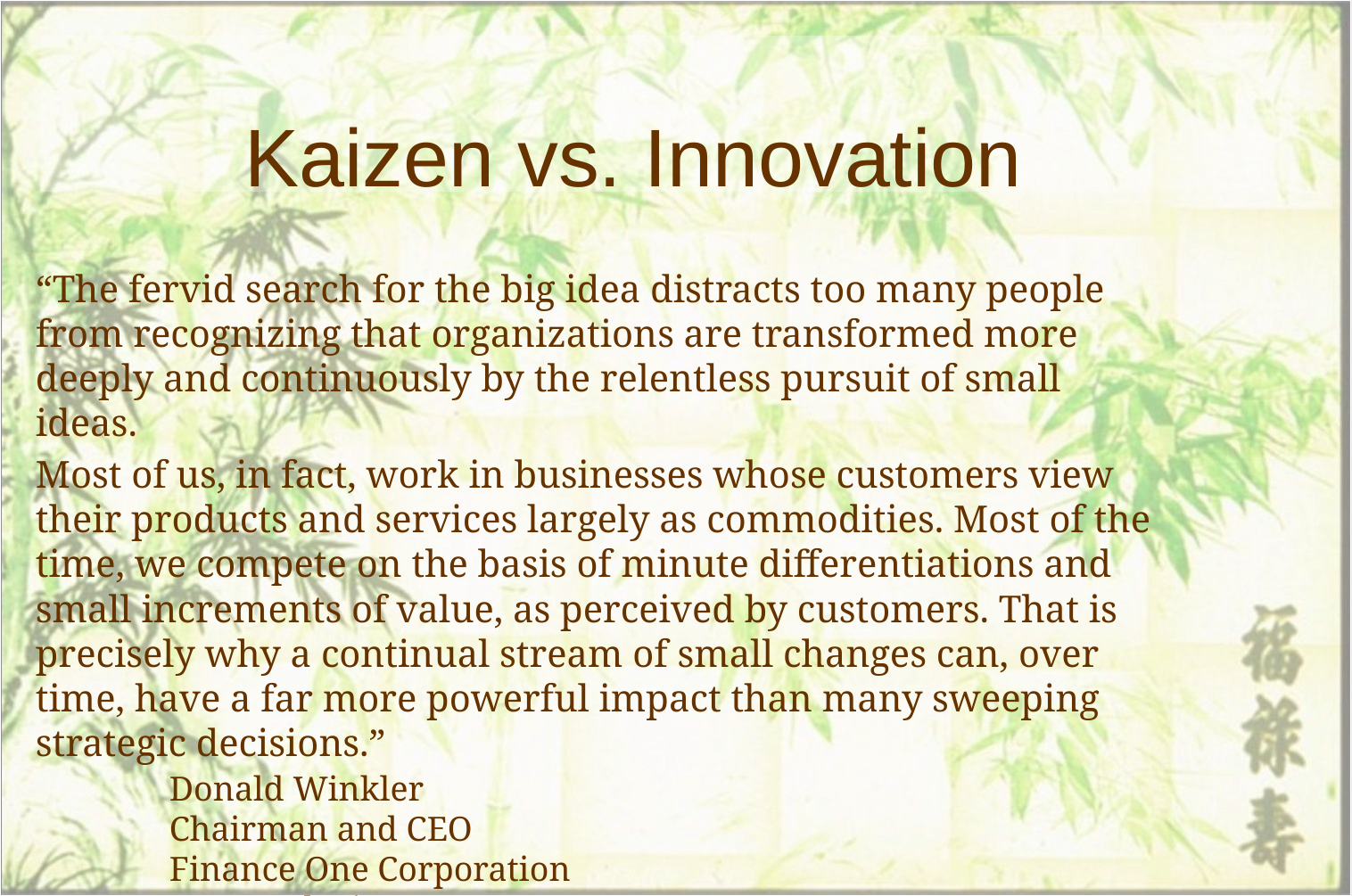

# Kaizen vs. Innovation
“The fervid search for the big idea distracts too many people from recognizing that organizations are transformed more deeply and continuously by the relentless pursuit of small ideas.
Most of us, in fact, work in businesses whose customers view their products and services largely as commodities. Most of the time, we compete on the basis of minute differentiations and small increments of value, as perceived by customers. That is precisely why a continual stream of small changes can, over time, have a far more powerful impact than many sweeping strategic decisions.”
	Donald Winkler
	Chairman and CEO
	Finance One Corporation
	New York Times
	June 14, 1998